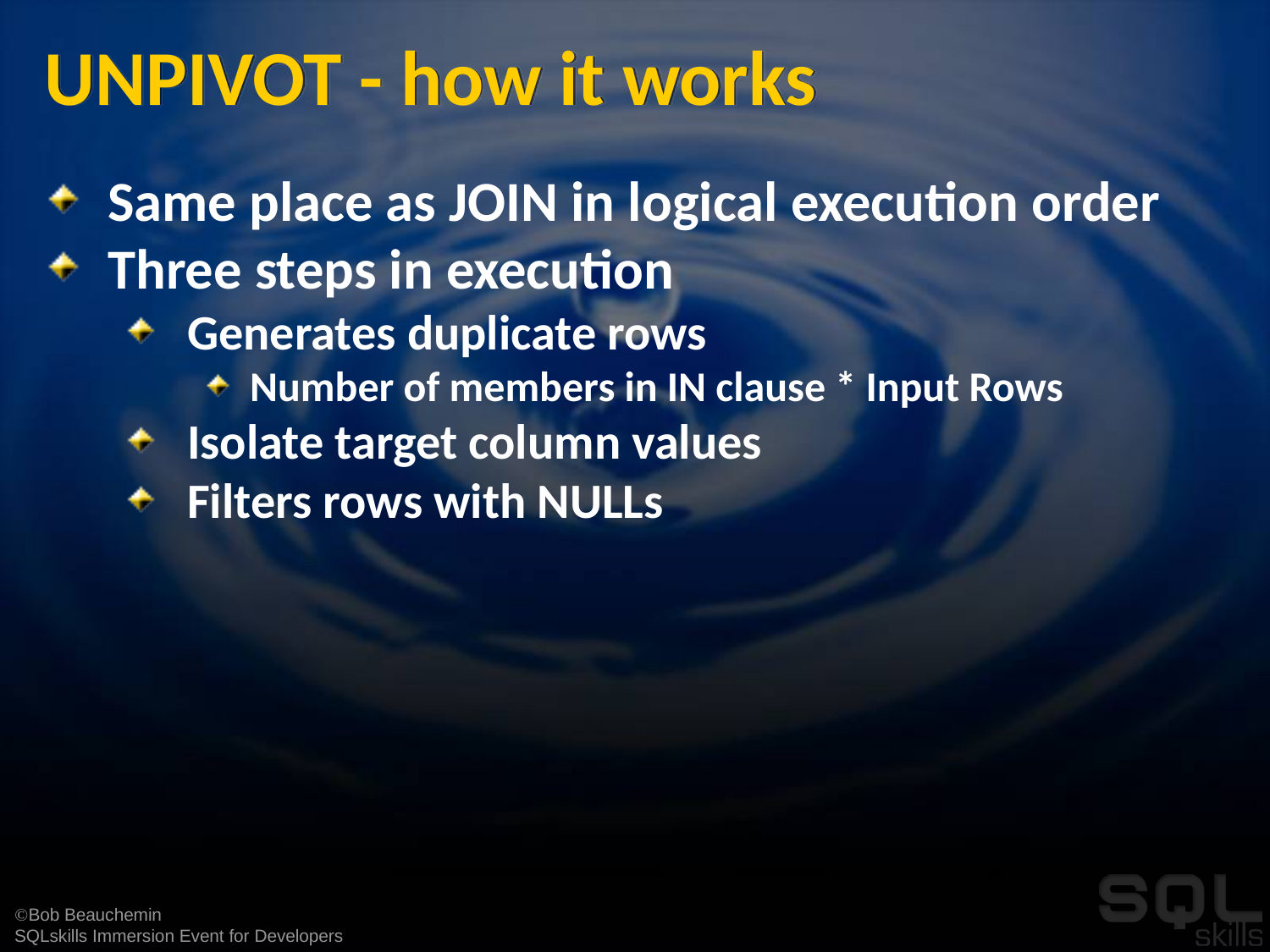

# UNPIVOT - how it works
Same place as JOIN in logical execution order
Three steps in execution
Generates duplicate rows
Number of members in IN clause * Input Rows
Isolate target column values
Filters rows with NULLs